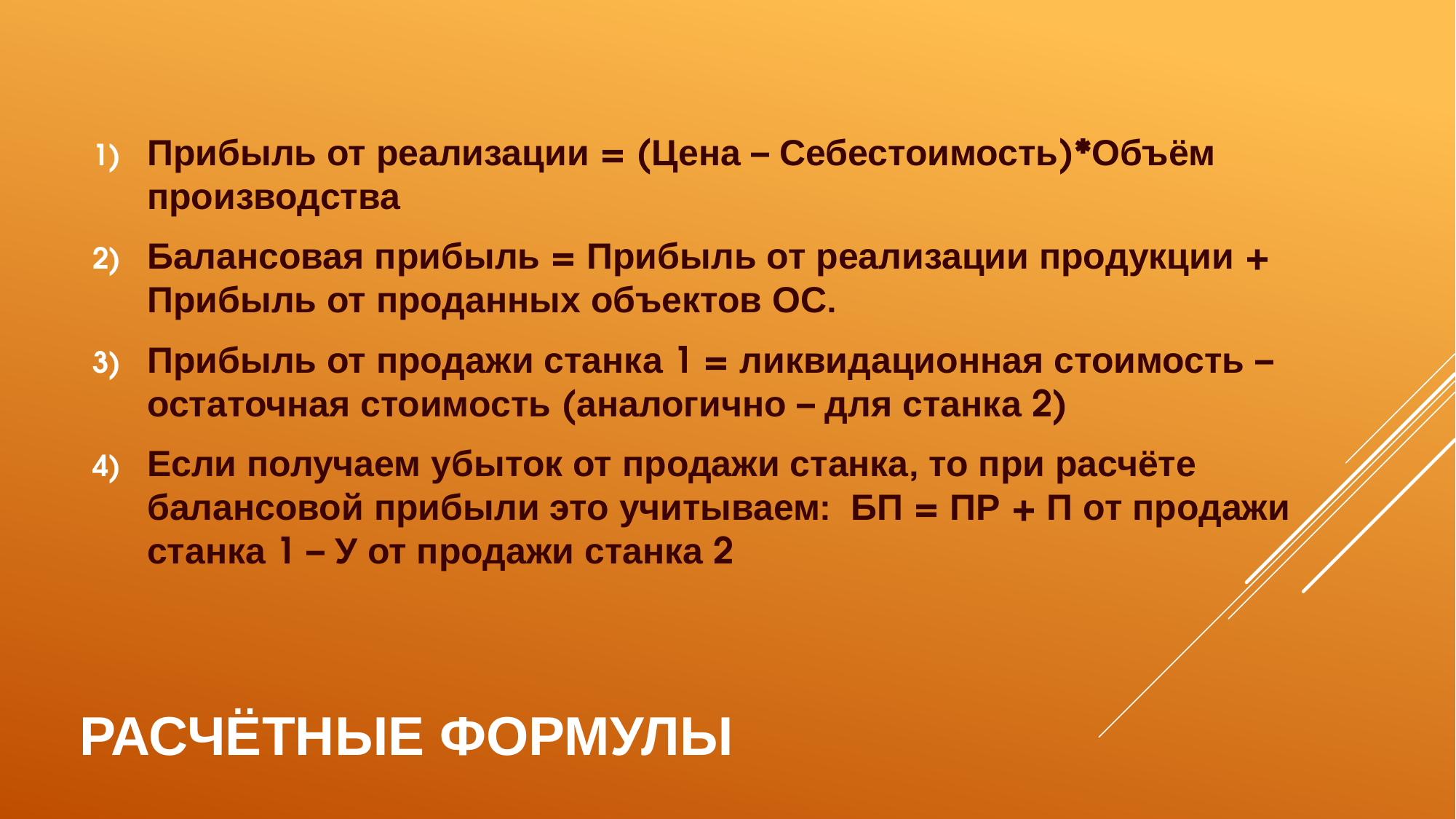

Прибыль от реализации = (Цена – Себестоимость)*Объём производства
Балансовая прибыль = Прибыль от реализации продукции + Прибыль от проданных объектов ОС.
Прибыль от продажи станка 1 = ликвидационная стоимость – остаточная стоимость (аналогично – для станка 2)
Если получаем убыток от продажи станка, то при расчёте балансовой прибыли это учитываем:  БП = ПР + П от продажи станка 1 – У от продажи станка 2

# Расчётные формулы